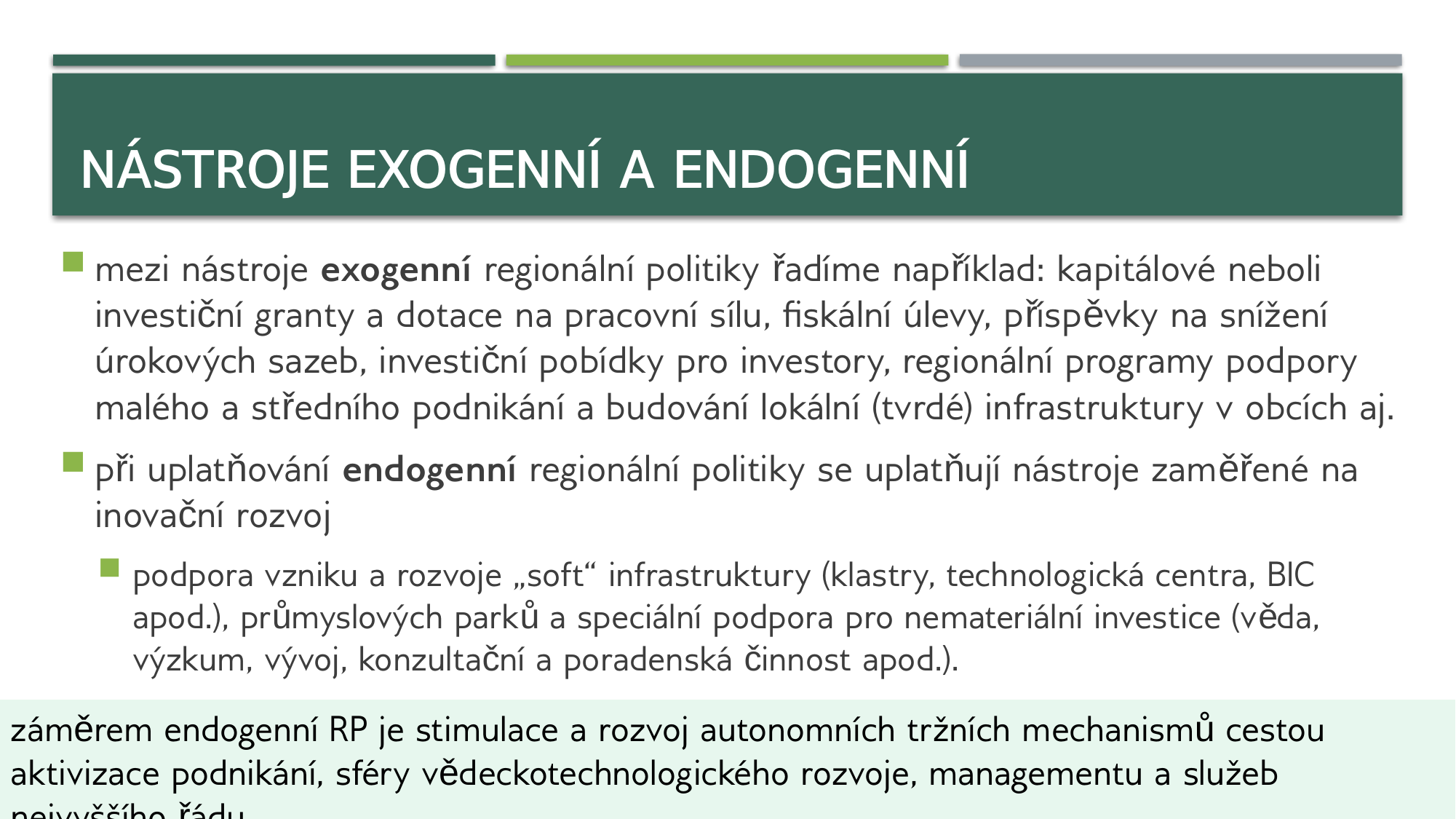

# nástroje exogenní a endogenní
mezi nástroje exogenní regionální politiky řadíme například: kapitálové neboli investiční granty a dotace na pracovní sílu, fiskální úlevy, příspěvky na snížení úrokových sazeb, investiční pobídky pro investory, regionální programy podpory malého a středního podnikání a budování lokální (tvrdé) infrastruktury v obcích aj.
při uplatňování endogenní regionální politiky se uplatňují nástroje zaměřené na inovační rozvoj
podpora vzniku a rozvoje „soft“ infrastruktury (klastry, technologická centra, BIC apod.), průmyslových parků a speciální podpora pro nemateriální investice (věda, výzkum, vývoj, konzultační a poradenská činnost apod.).
záměrem endogenní RP je stimulace a rozvoj autonomních tržních mechanismů cestou aktivizace podnikání, sféry vědeckotechnologického rozvoje, managementu a služeb nejvyššího řádu
4